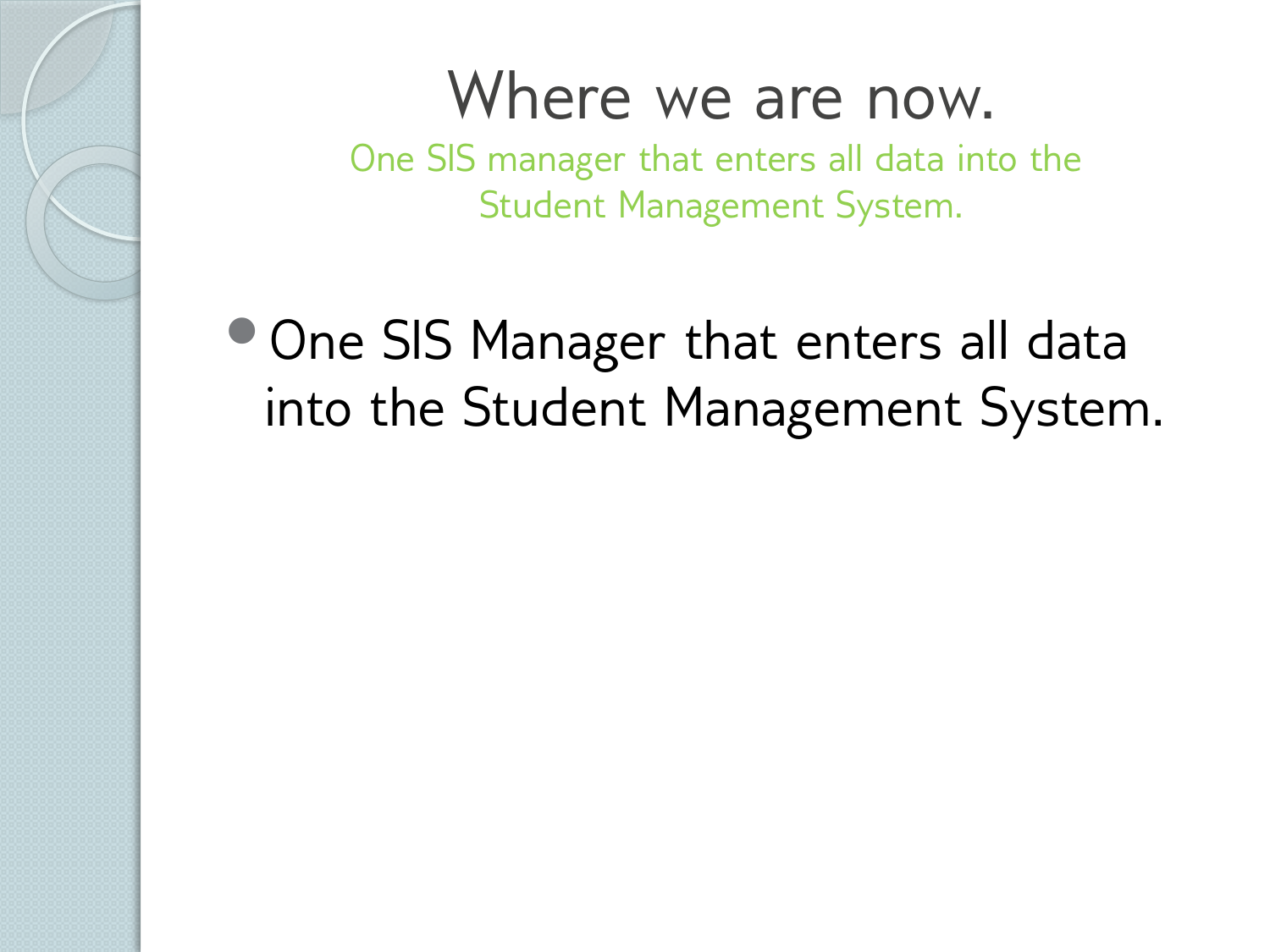

# Where we are now. One SIS manager that enters all data into the Student Management System.
One SIS Manager that enters all data into the Student Management System.